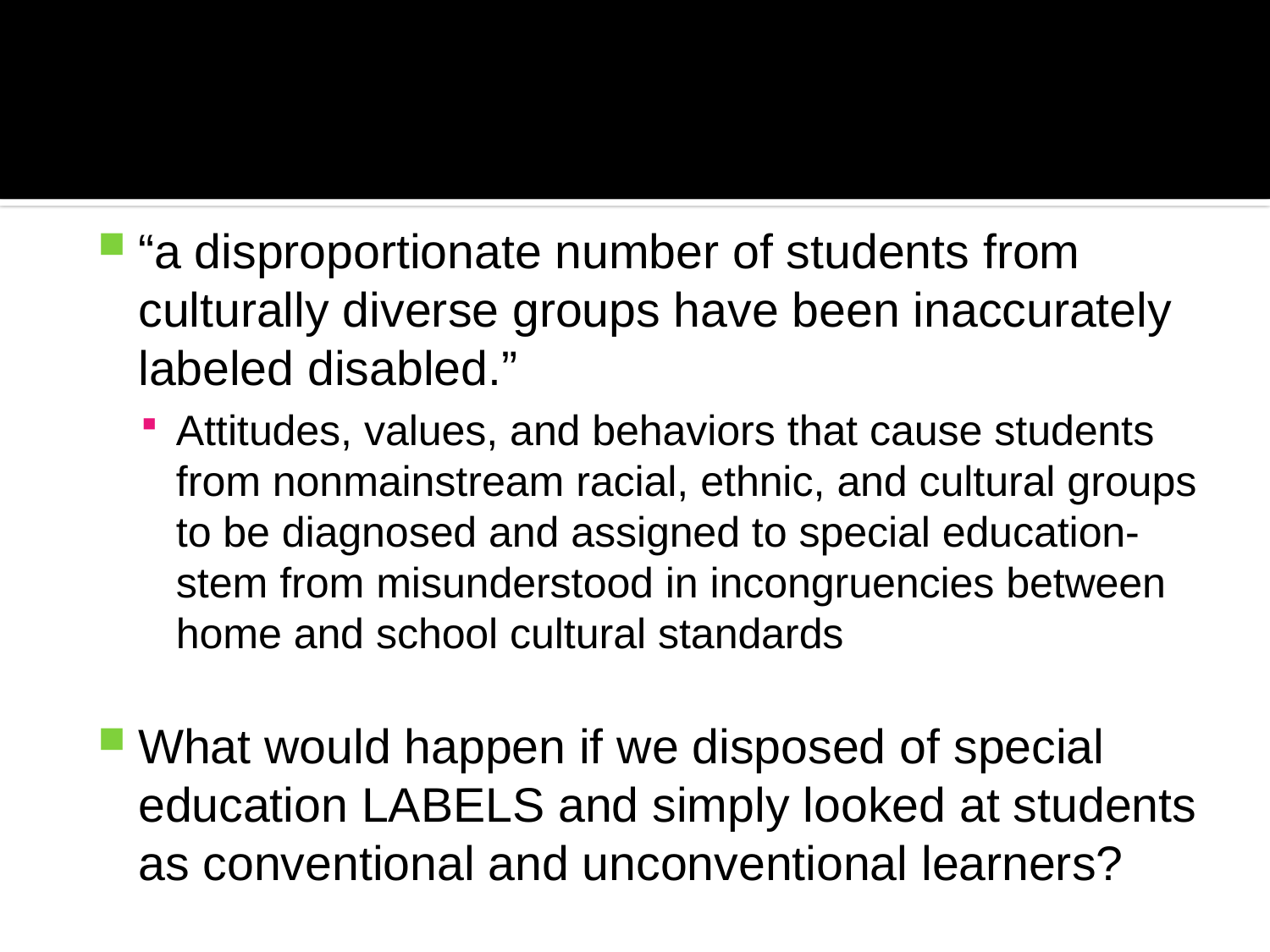

“a disproportionate number of students from culturally diverse groups have been inaccurately labeled disabled.”
Attitudes, values, and behaviors that cause students from nonmainstream racial, ethnic, and cultural groups to be diagnosed and assigned to special education-stem from misunderstood in incongruencies between home and school cultural standards

What would happen if we disposed of special education LABELS and simply looked at students as conventional and unconventional learners?